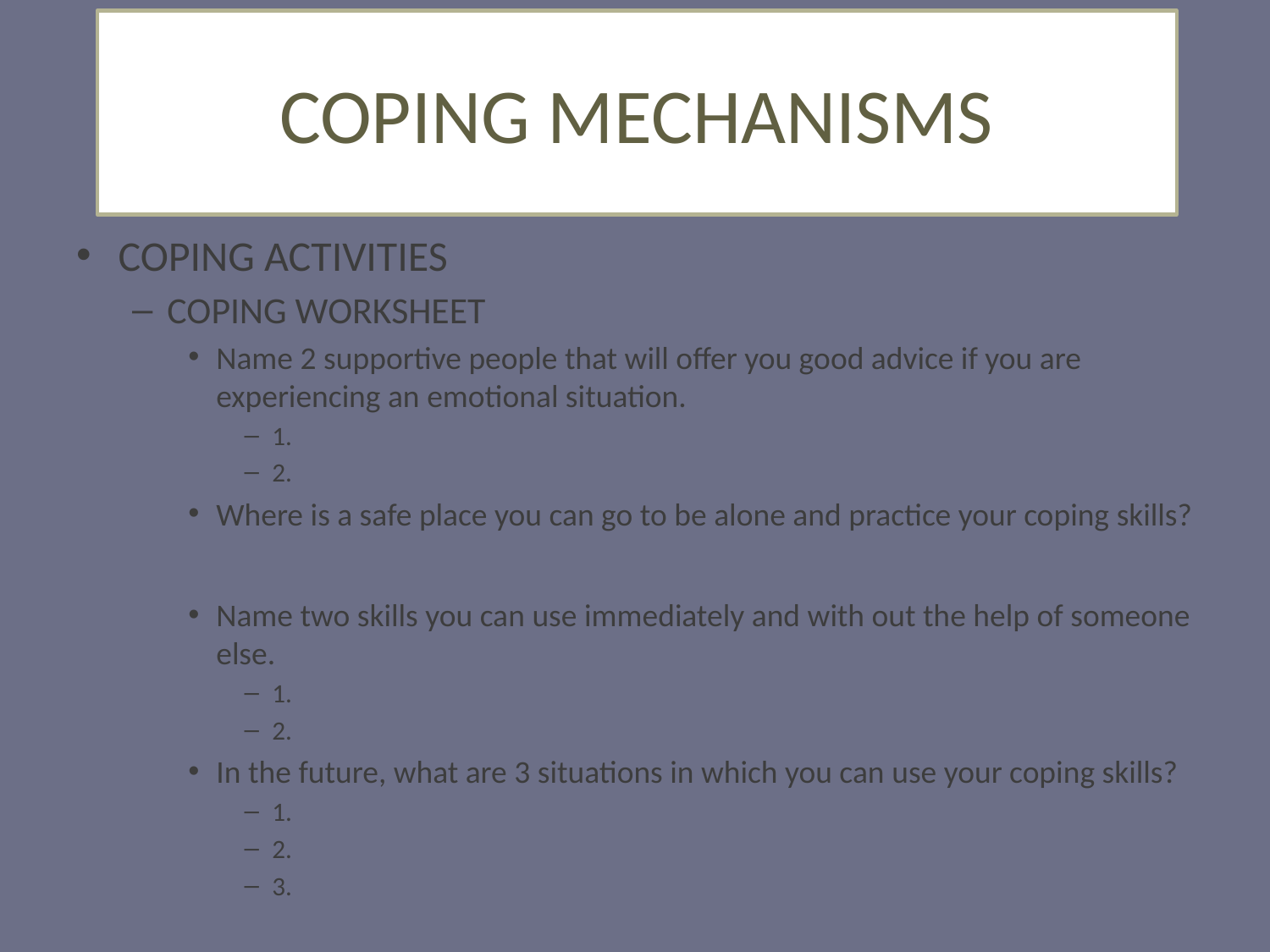

COPING MECHANISMS
COPING ACTIVITIES
COPING WORKSHEET
Name 2 supportive people that will offer you good advice if you are experiencing an emotional situation.
1.
2.
Where is a safe place you can go to be alone and practice your coping skills?

Name two skills you can use immediately and with out the help of someone else.
1.
2.
In the future, what are 3 situations in which you can use your coping skills?
1.
2.
3.